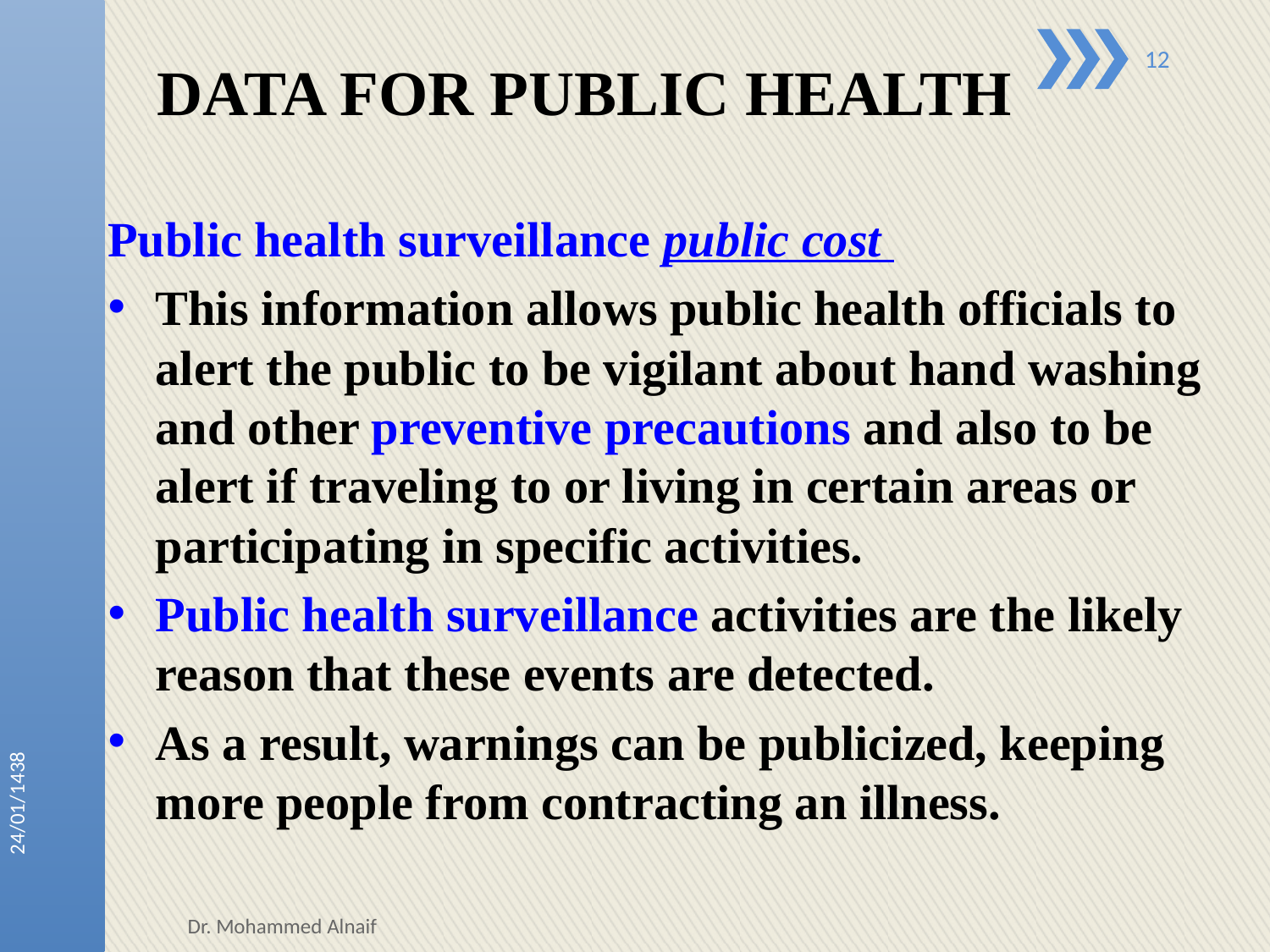

# DATA FOR PUBLIC HEALTH
12
Public health surveillance public cost
This information allows public health officials to alert the public to be vigilant about hand washing and other preventive precautions and also to be alert if traveling to or living in certain areas or participating in specific activities.
Public health surveillance activities are the likely reason that these events are detected.
As a result, warnings can be publicized, keeping more people from contracting an illness.
24/01/1438
Dr. Mohammed Alnaif